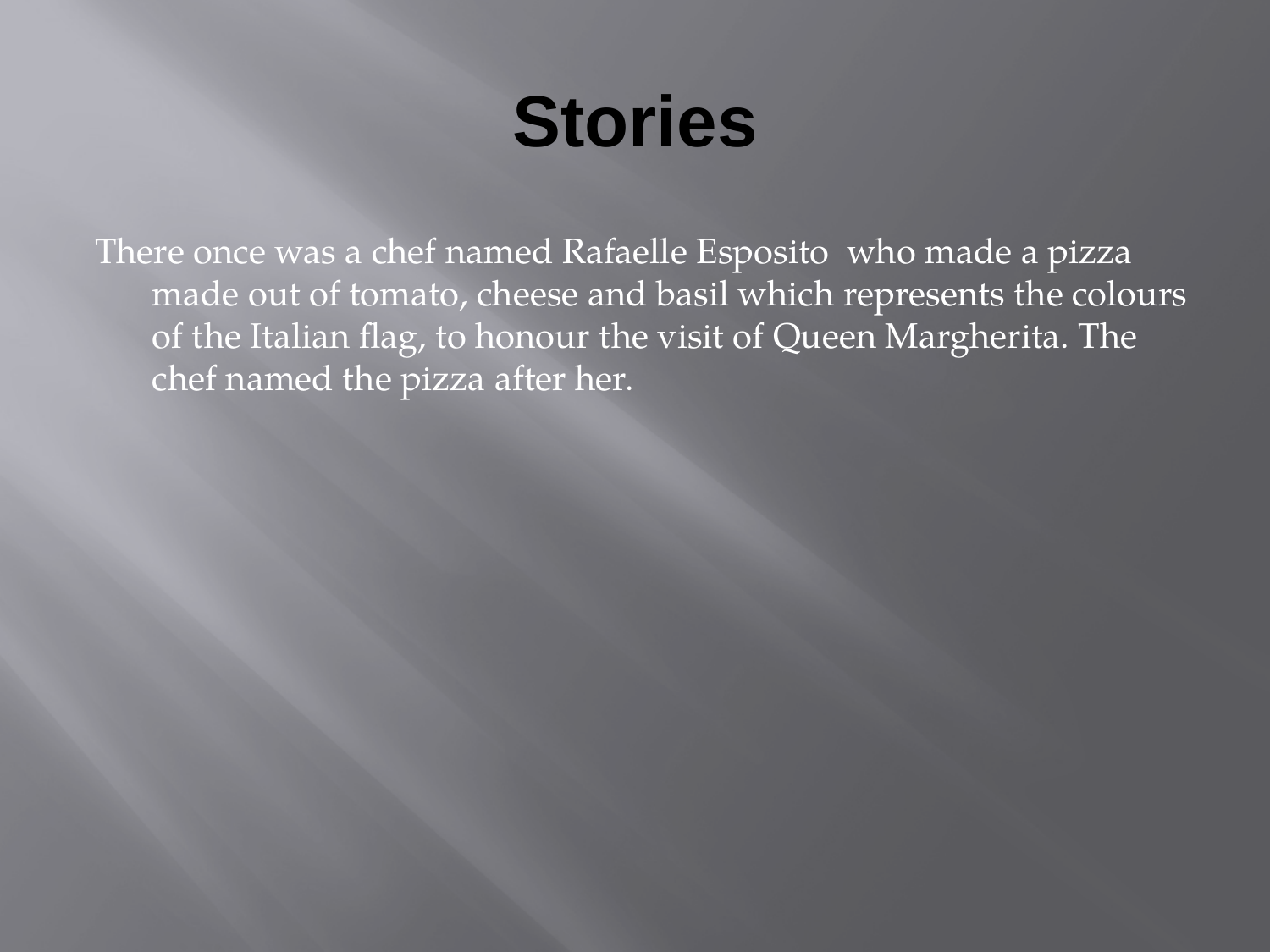

# Stories
There once was a chef named Rafaelle Esposito  who made a pizza made out of tomato, cheese and basil which represents the colours of the Italian flag, to honour the visit of Queen Margherita. The chef named the pizza after her.